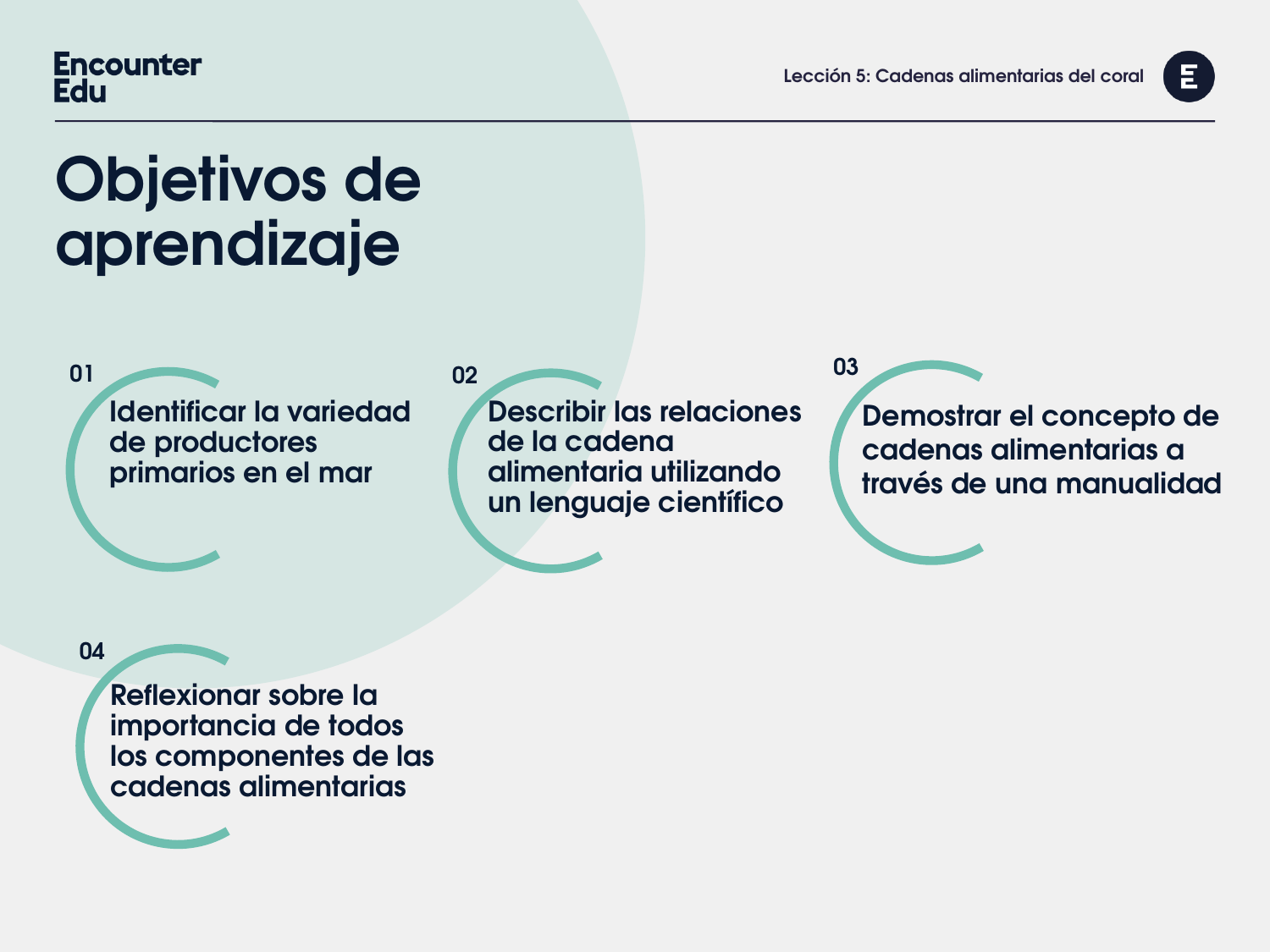

# Lección 5: Cadenas alimentarias del coral
Objetivos de aprendizaje
Describir las relaciones de la cadena alimentaria utilizando
un lenguaje científico
Demostrar el concepto de cadenas alimentarias a través de una manualidad
Identificar la variedad de productores primarios en el mar
Reflexionar sobre la importancia de todos los componentes de las cadenas alimentarias